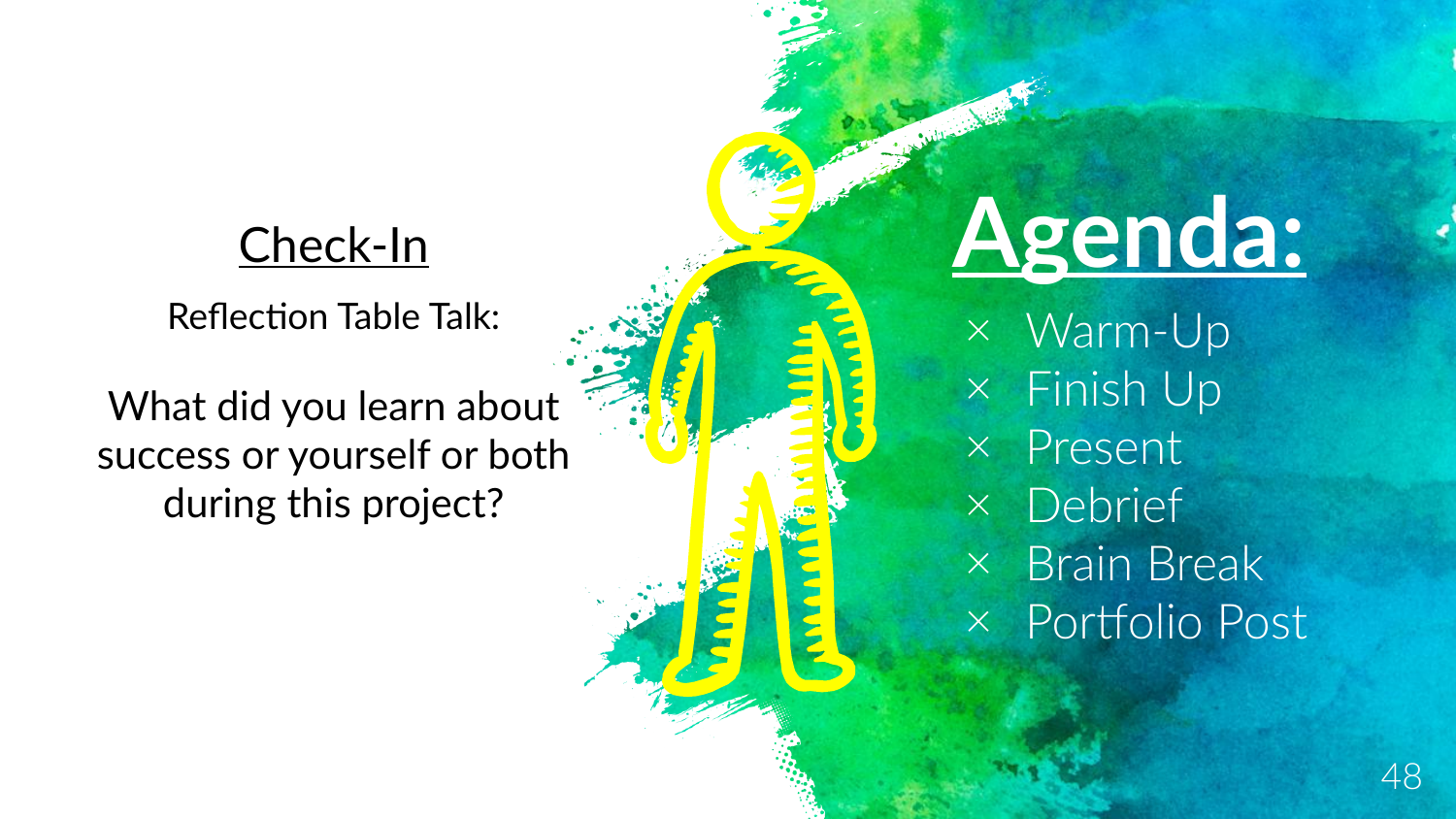

Agenda:
Warm-Up
Finish Up
Present
Debrief
Brain Break
Portfolio Post

Check-In
Reflection Table Talk:

What did you learn about success or yourself or both during this project?

48